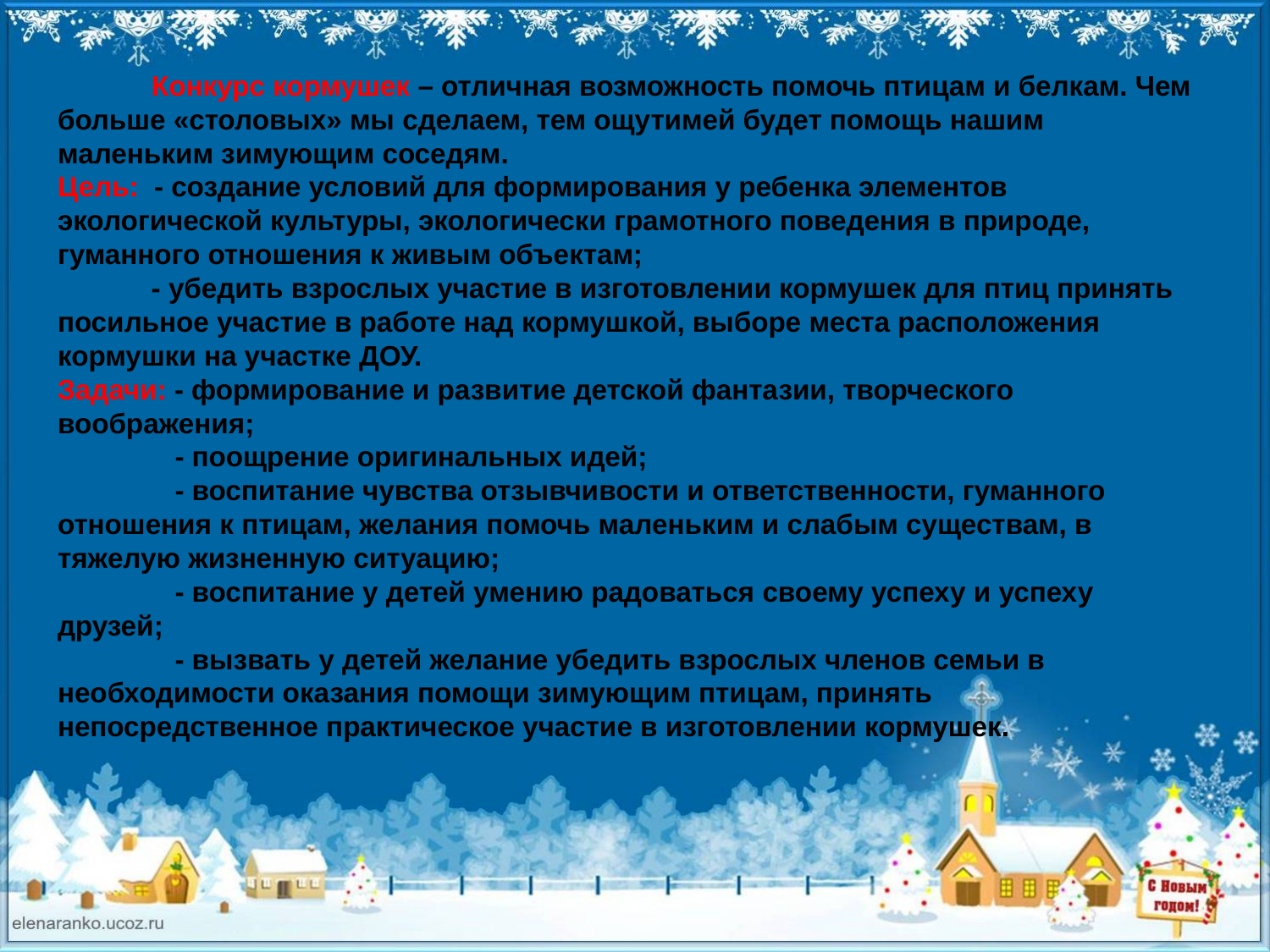

# Конкурс кормушек – отличная возможность помочь птицам и белкам. Чем больше «столовых» мы сделаем, тем ощутимей будет помощь нашим маленьким зимующим соседям. Цель:  - создание условий для формирования у ребенка элементов экологической культуры, экологически грамотного поведения в природе, гуманного отношения к живым объектам; - убедить взрослых участие в изготовлении кормушек для птиц принять посильное участие в работе над кормушкой, выборе места расположения кормушки на участке ДОУ. Задачи: - формирование и развитие детской фантазии, творческого воображения; - поощрение оригинальных идей; - воспитание чувства отзывчивости и ответственности, гуманного отношения к птицам, желания помочь маленьким и слабым существам, в тяжелую жизненную ситуацию; - воспитание у детей умению радоваться своему успеху и успеху друзей; - вызвать у детей желание убедить взрослых членов семьи в необходимости оказания помощи зимующим птицам, принять непосредственное практическое участие в изготовлении кормушек.